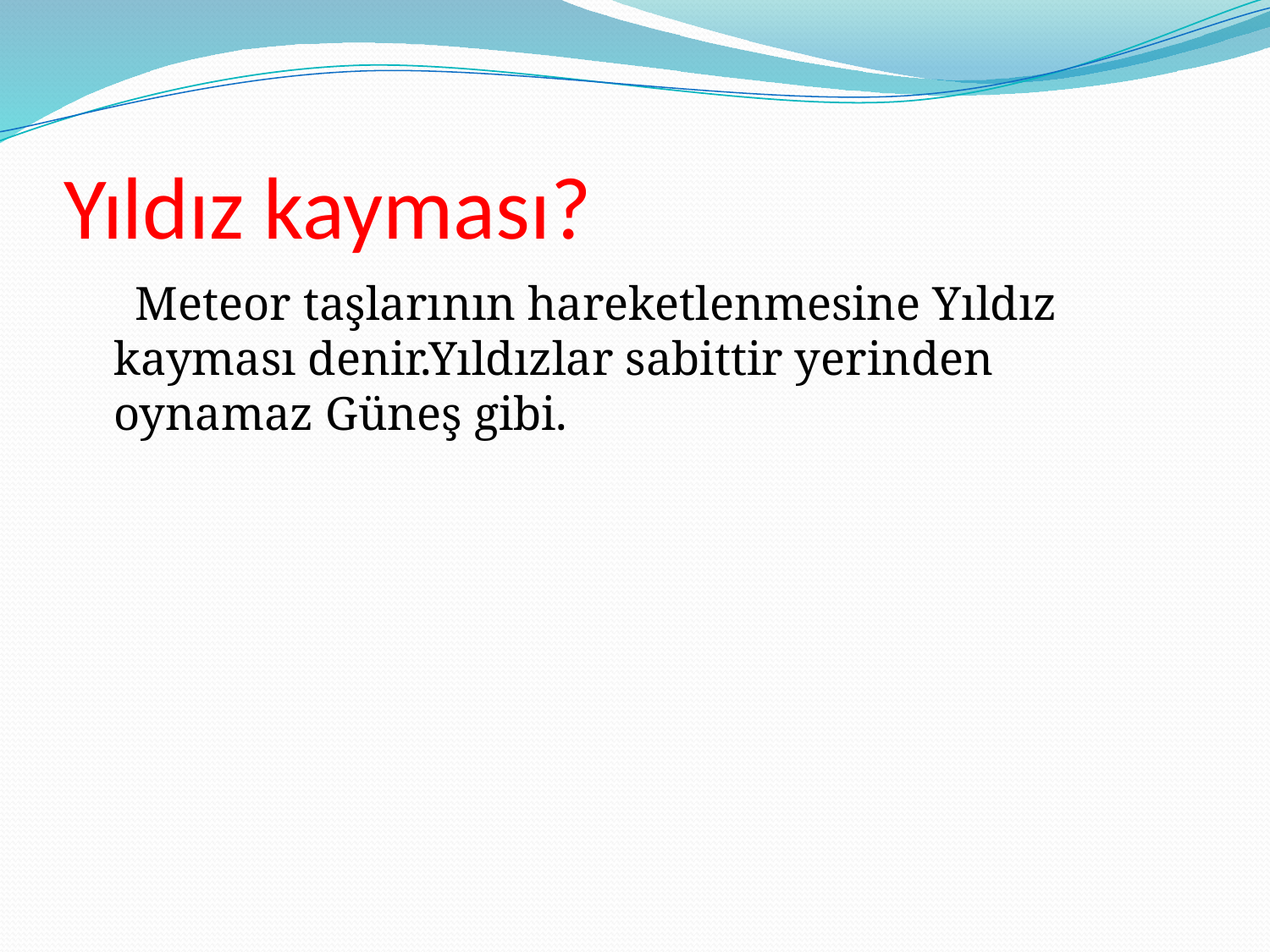

# Yıldız kayması?
     Meteor taşlarının hareketlenmesine Yıldız kayması denir.Yıldızlar sabittir yerinden oynamaz Güneş gibi.